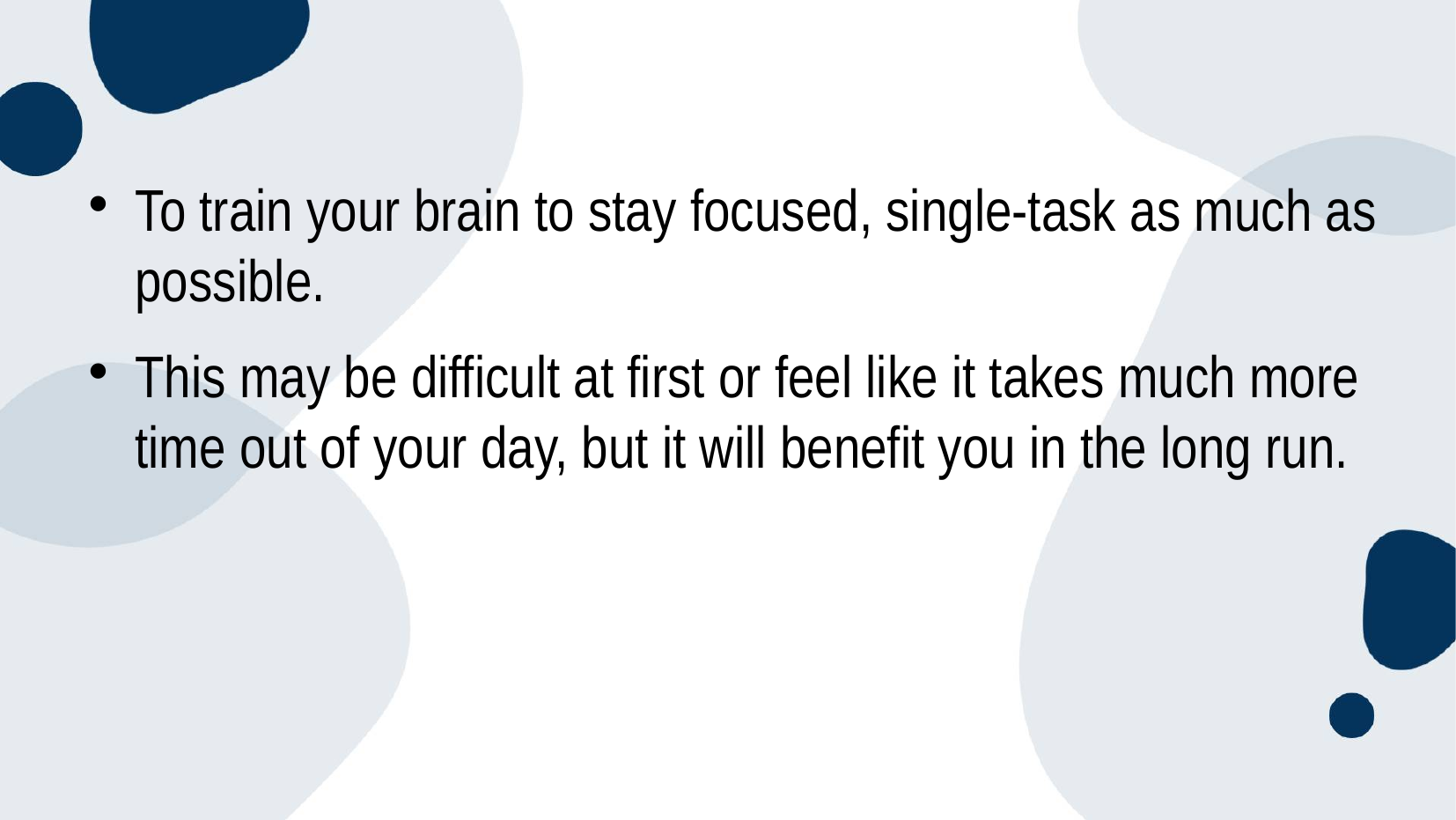

To train your brain to stay focused, single-task as much as possible.
This may be difficult at first or feel like it takes much more time out of your day, but it will benefit you in the long run.